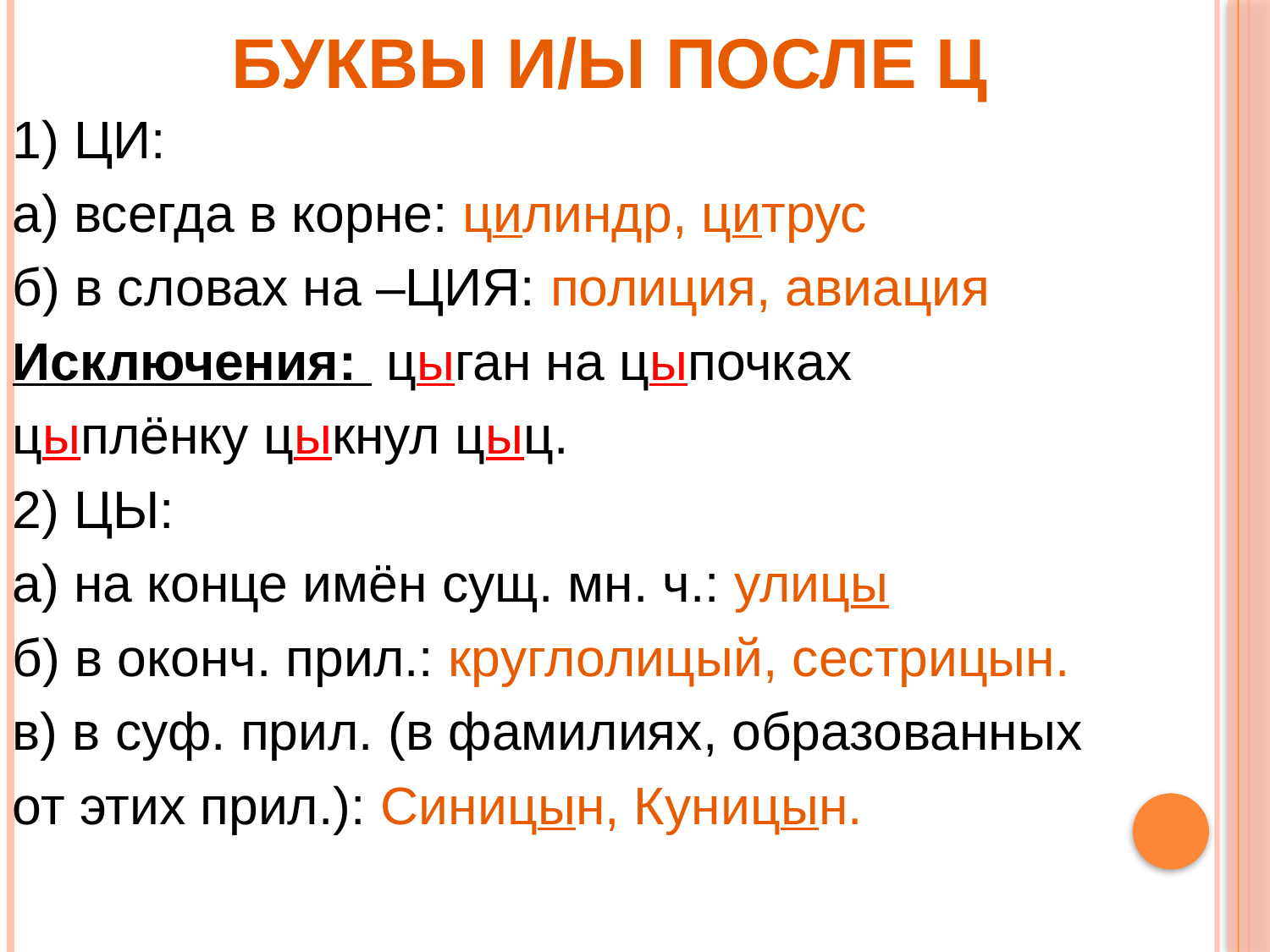

# Буквы и/ы после ц
1) ЦИ:
а) всегда в корне: цилиндр, цитрус
б) в словах на –ЦИЯ: полиция, авиация
Исключения:  цыган на цыпочках
цыплёнку цыкнул цыц.
2) ЦЫ:
а) на конце имён сущ. мн. ч.: улицы
б) в оконч. прил.: круглолицый, сестрицын.
в) в суф. прил. (в фамилиях, образованных
от этих прил.): Синицын, Куницын.